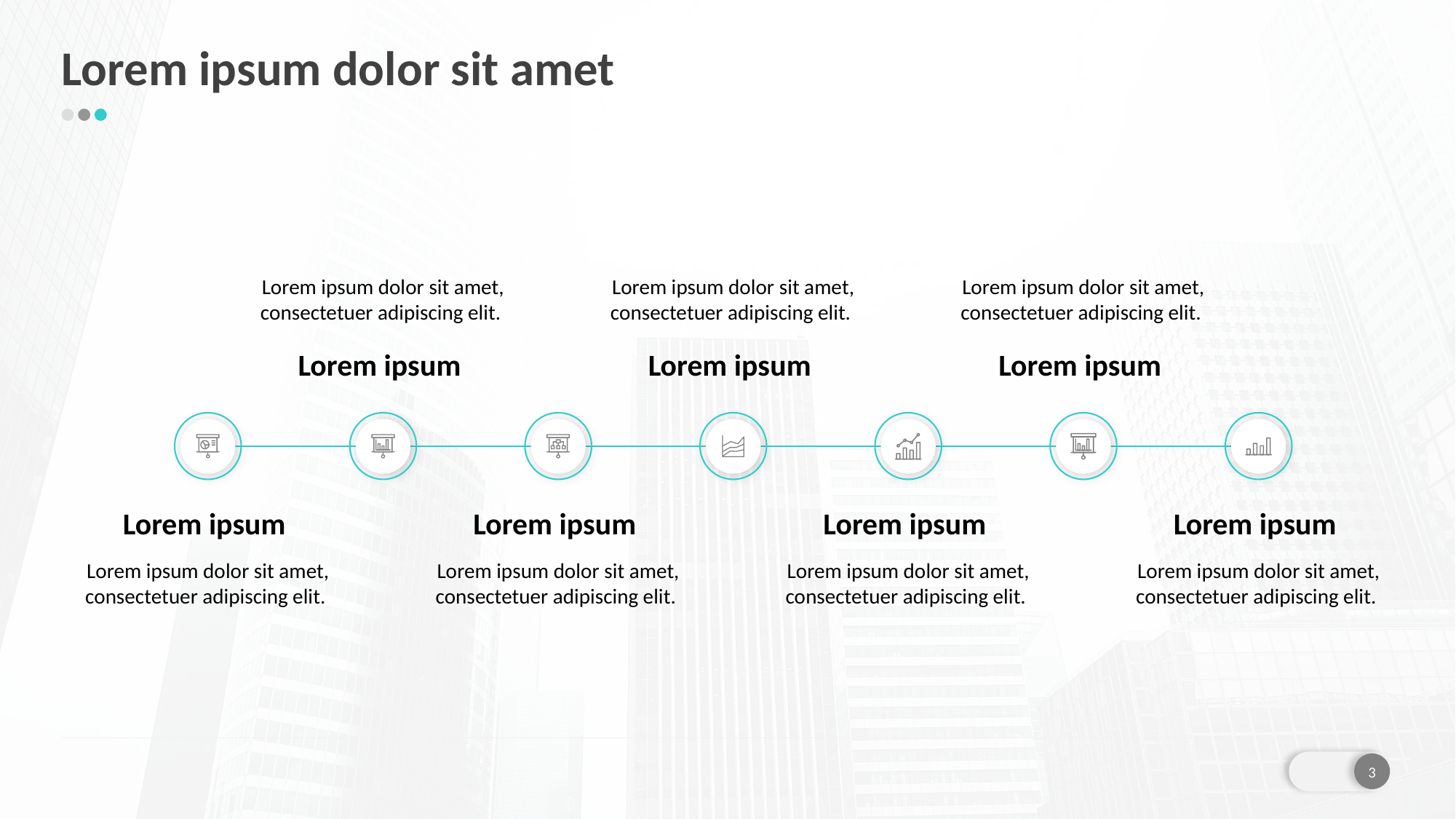

# Lorem ipsum dolor sit amet
Lorem ipsum dolor sit amet, consectetuer adipiscing elit.
Lorem ipsum dolor sit amet, consectetuer adipiscing elit.
Lorem ipsum dolor sit amet, consectetuer adipiscing elit.
Lorem ipsum
Lorem ipsum
Lorem ipsum

Lorem ipsum
Lorem ipsum
Lorem ipsum
Lorem ipsum
Lorem ipsum dolor sit amet, consectetuer adipiscing elit.
Lorem ipsum dolor sit amet, consectetuer adipiscing elit.
Lorem ipsum dolor sit amet, consectetuer adipiscing elit.
Lorem ipsum dolor sit amet, consectetuer adipiscing elit.

3